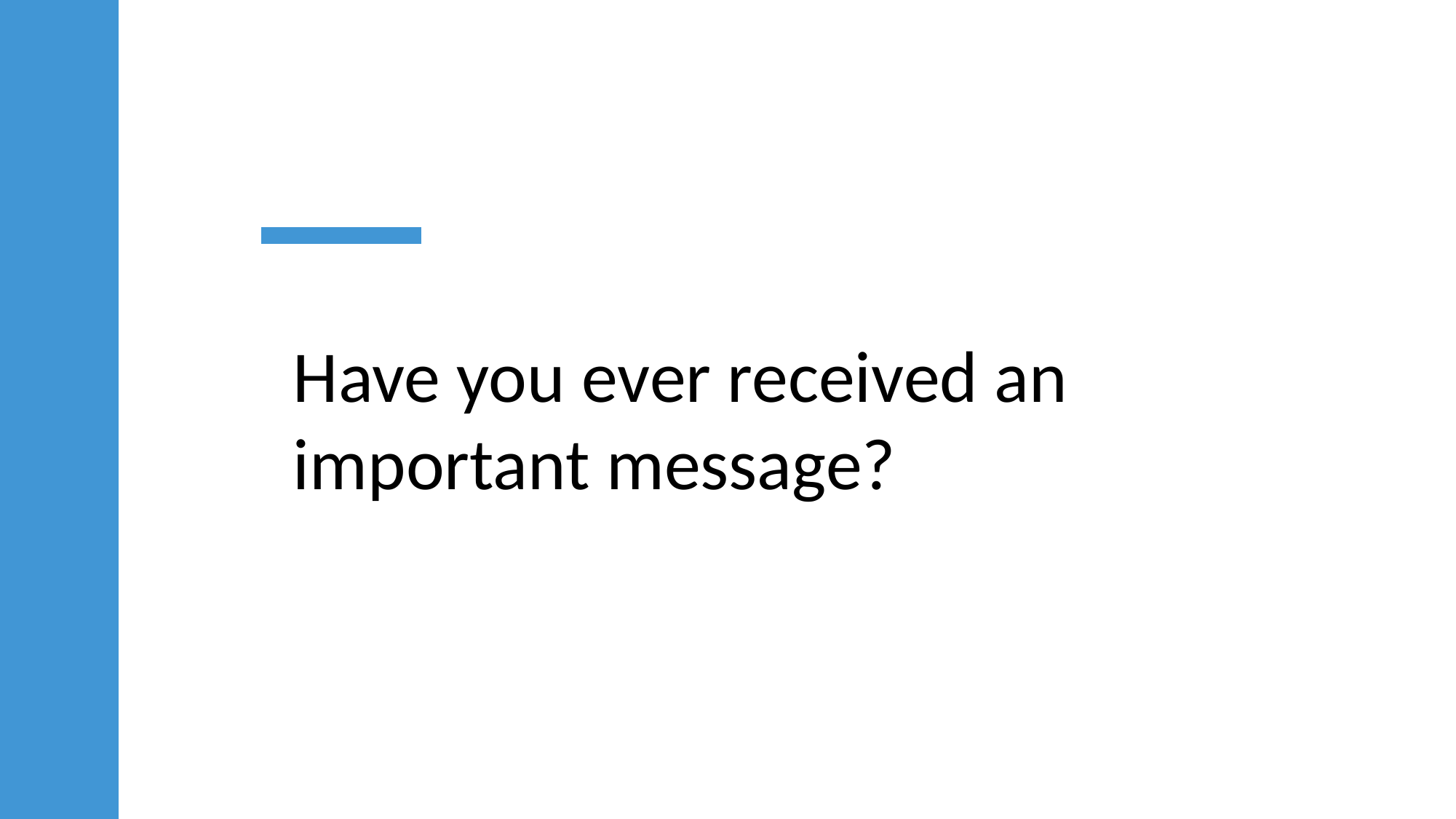

Have you ever received an important message?